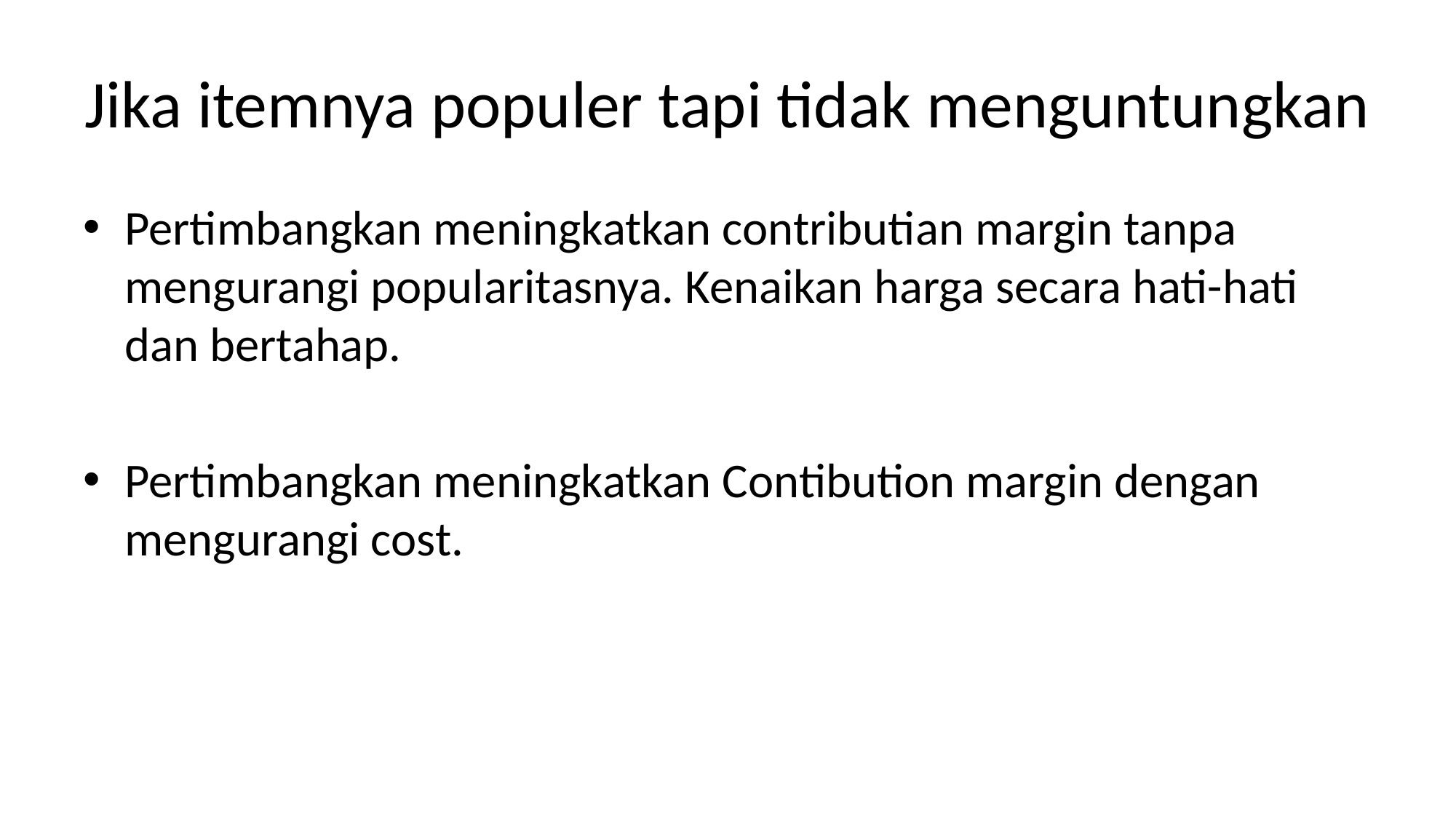

# Jika itemnya populer tapi tidak menguntungkan
Pertimbangkan meningkatkan contributian margin tanpa mengurangi popularitasnya. Kenaikan harga secara hati-hati dan bertahap.

Pertimbangkan meningkatkan Contibution margin dengan mengurangi cost.